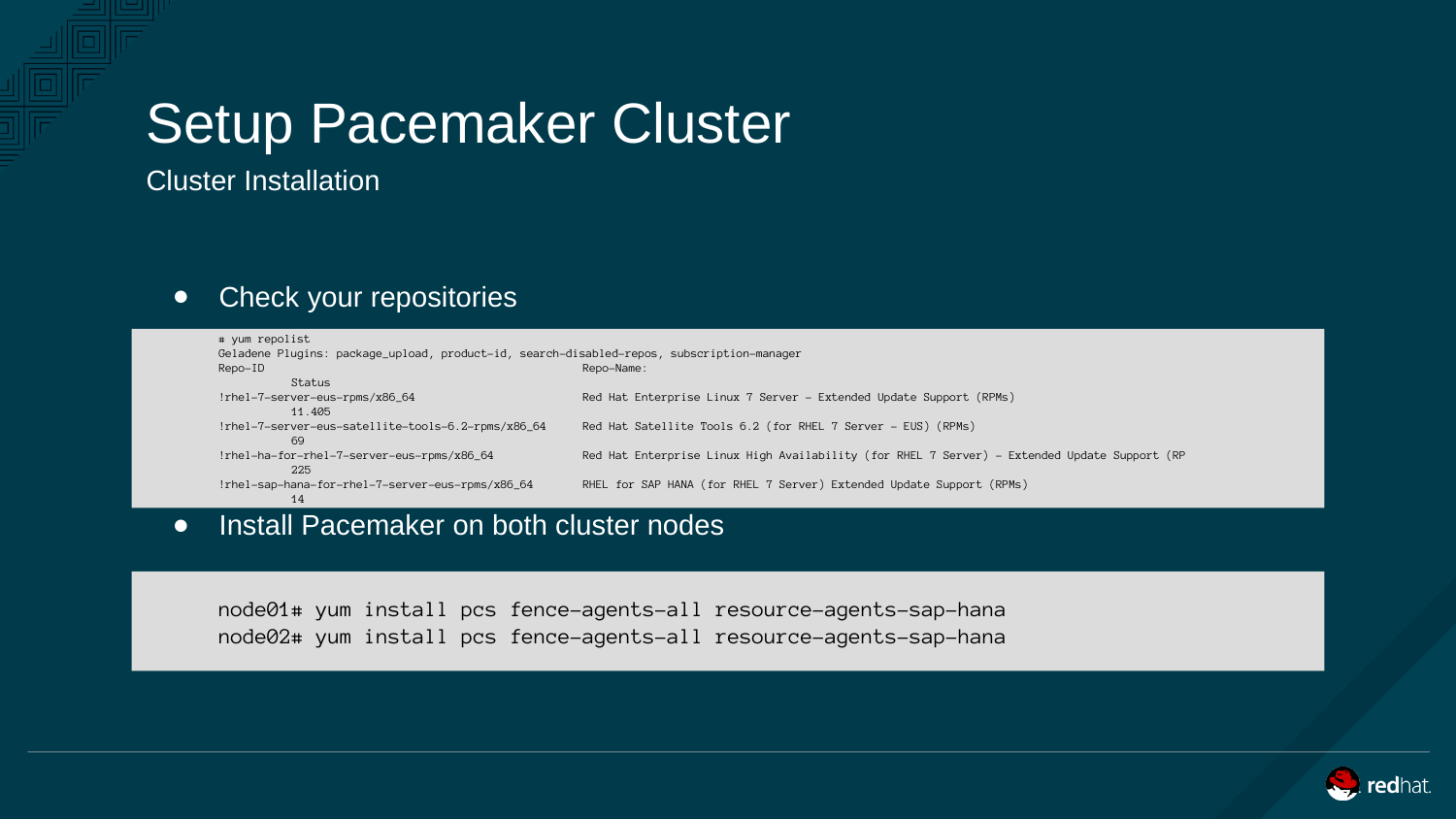

# Setup Pacemaker Cluster
Cluster Installation
Check your repositories
Install Pacemaker on both cluster nodes
# yum repolist
Geladene Plugins: package_upload, product-id, search-disabled-repos, subscription-manager
Repo-ID                                        	Repo-Name:                                                                               	Status
!rhel-7-server-eus-rpms/x86_64                 	Red Hat Enterprise Linux 7 Server - Extended Update Support (RPMs)                       	11.405
!rhel-7-server-eus-satellite-tools-6.2-rpms/x86_64 	Red Hat Satellite Tools 6.2 (for RHEL 7 Server - EUS) (RPMs)                                 	69
!rhel-ha-for-rhel-7-server-eus-rpms/x86_64     	Red Hat Enterprise Linux High Availability (for RHEL 7 Server) - Extended Update Support (RP	225
!rhel-sap-hana-for-rhel-7-server-eus-rpms/x86_64	RHEL for SAP HANA (for RHEL 7 Server) Extended Update Support (RPMs)                         	14
node01# yum install pcs fence-agents-all resource-agents-sap-hana
node02# yum install pcs fence-agents-all resource-agents-sap-hana